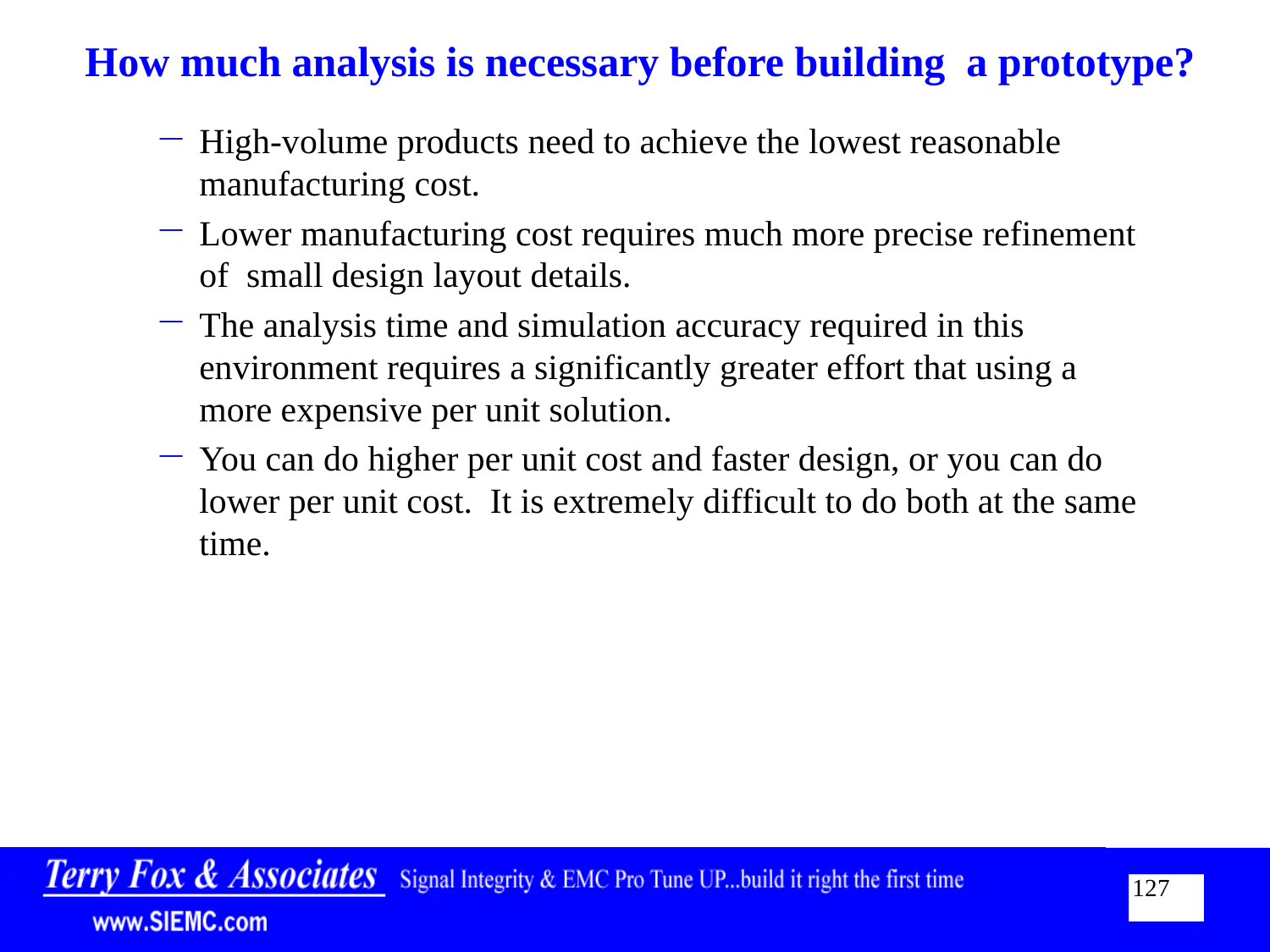

# How much analysis is necessary before building  a prototype?
High-volume products need to achieve the lowest reasonable manufacturing cost.
Lower manufacturing cost requires much more precise refinement of  small design layout details.
The analysis time and simulation accuracy required in this environment requires a significantly greater effort that using a more expensive per unit solution.
You can do higher per unit cost and faster design, or you can do lower per unit cost.  It is extremely difficult to do both at the same time.

127